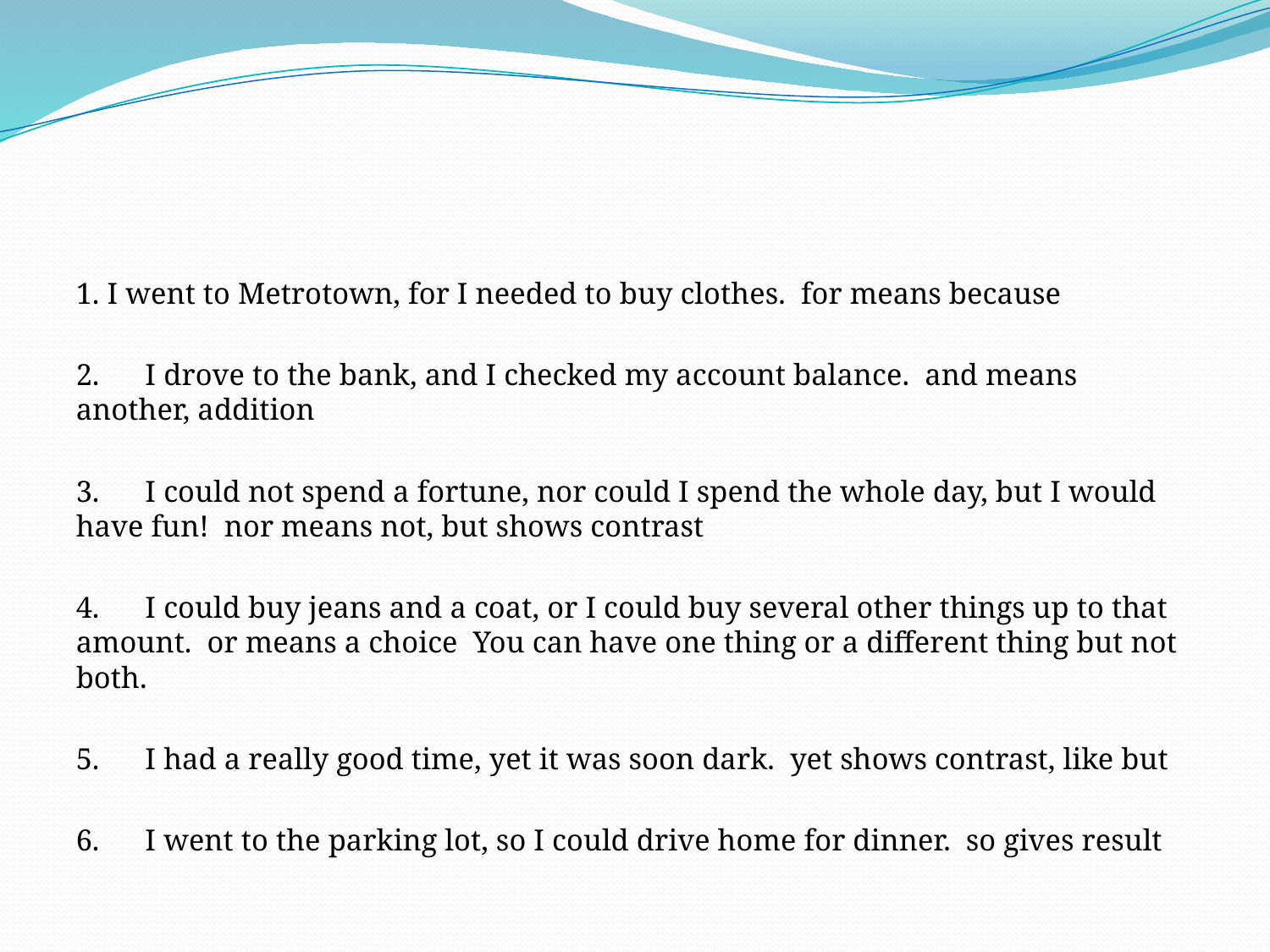

#
1. I went to Metrotown, for I needed to buy clothes.  for means because

2.      I drove to the bank, and I checked my account balance.  and means another, addition

3.      I could not spend a fortune, nor could I spend the whole day, but I would have fun!  nor means not, but shows contrast

4.      I could buy jeans and a coat, or I could buy several other things up to that amount.  or means a choice  You can have one thing or a different thing but not both.

5.      I had a really good time, yet it was soon dark.  yet shows contrast, like but

6.      I went to the parking lot, so I could drive home for dinner.  so gives result